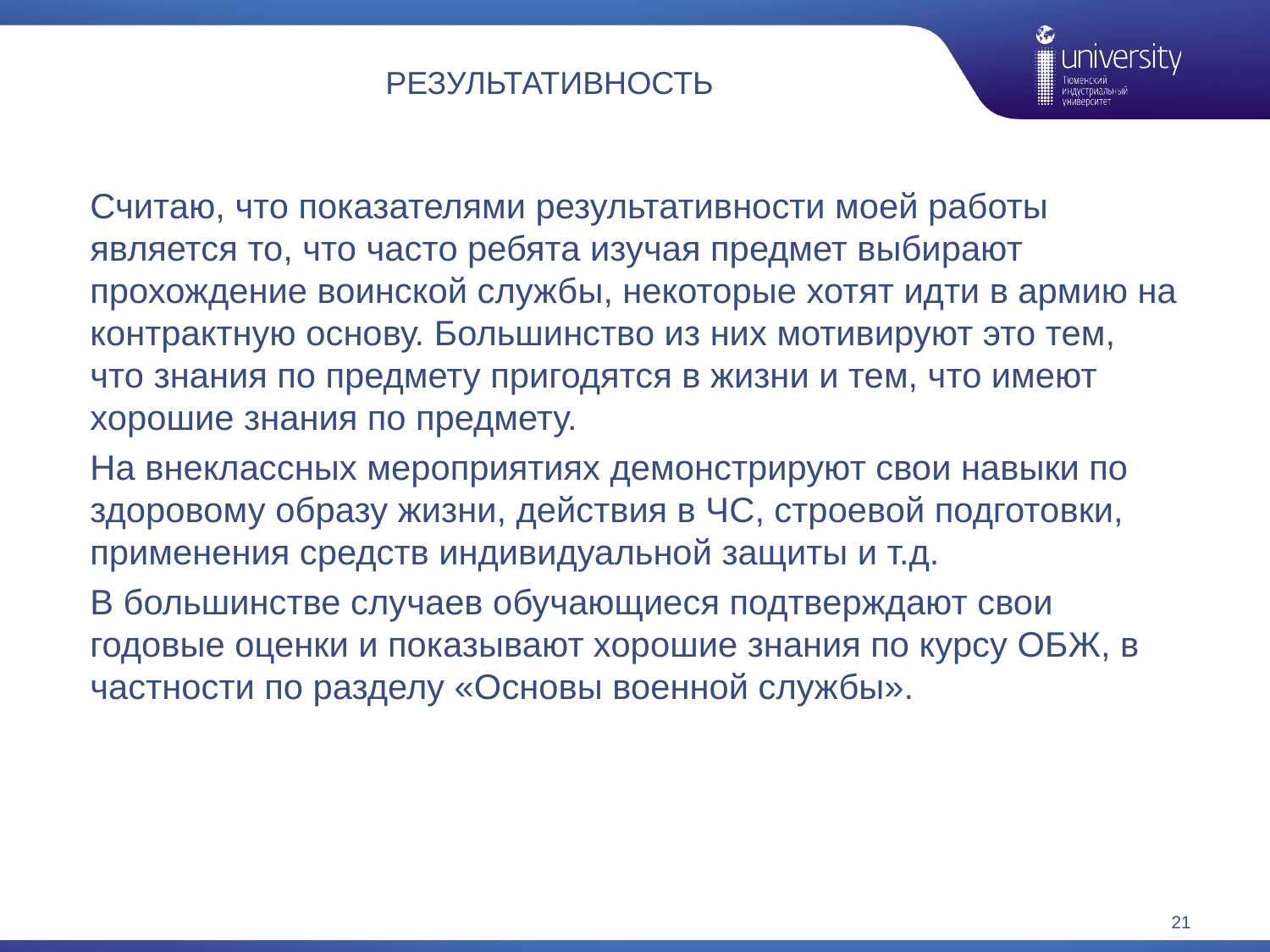

# Результативность
Считаю, что показателями результативности моей работы является то, что часто ребята изучая предмет выбирают прохождение воинской службы, некоторые хотят идти в армию на контрактную основу. Большинство из них мотивируют это тем, что знания по предмету пригодятся в жизни и тем, что имеют хорошие знания по предмету.
На внеклассных мероприятиях демонстрируют свои навыки по здоровому образу жизни, действия в ЧС, строевой подготовки, применения средств индивидуальной защиты и т.д.
В большинстве случаев обучающиеся подтверждают свои годовые оценки и показывают хорошие знания по курсу ОБЖ, в частности по разделу «Основы военной службы».

21